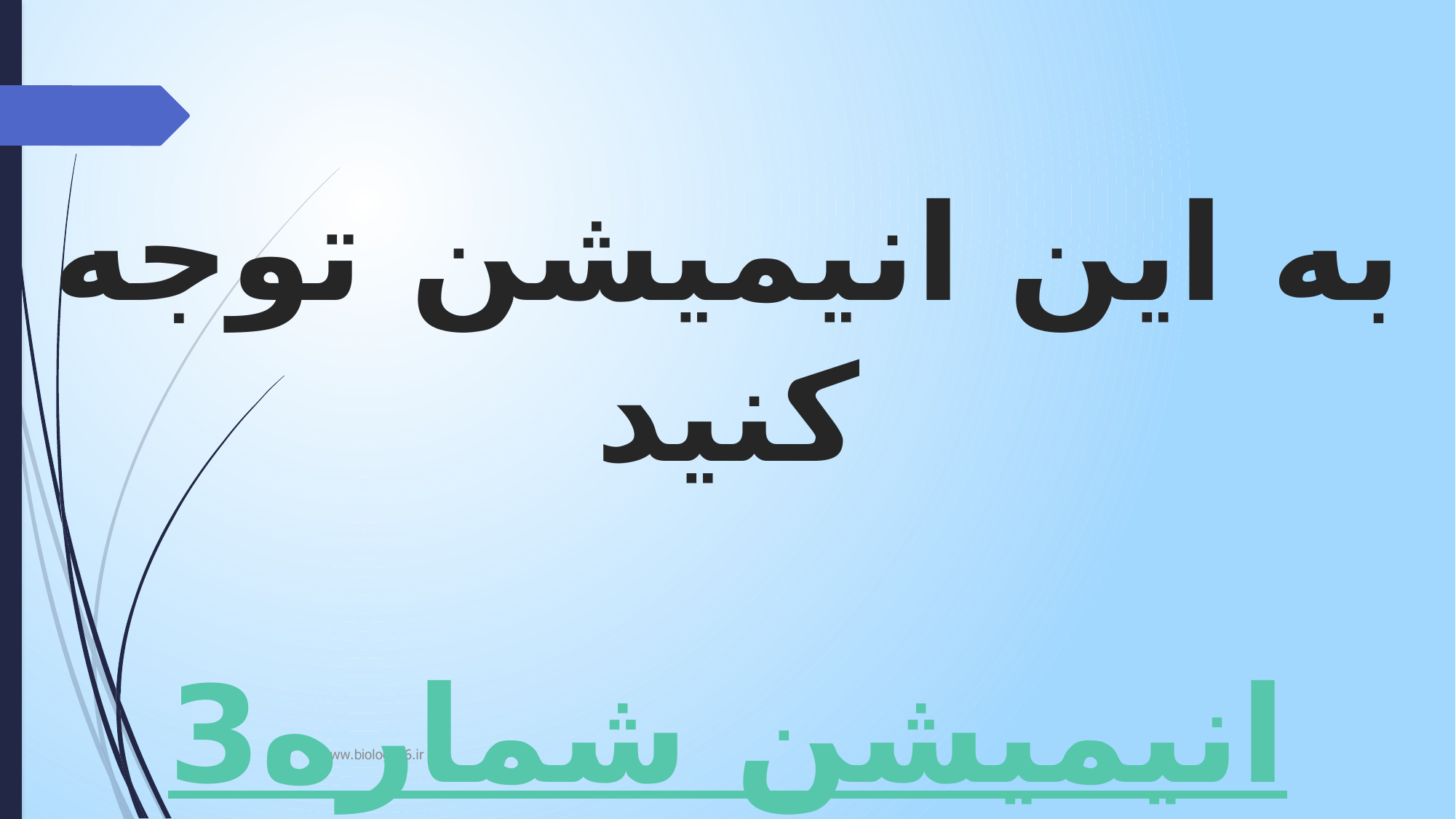

# به این انیمیشن توجه کنید انیمیشن شماره3
www.biology86.ir